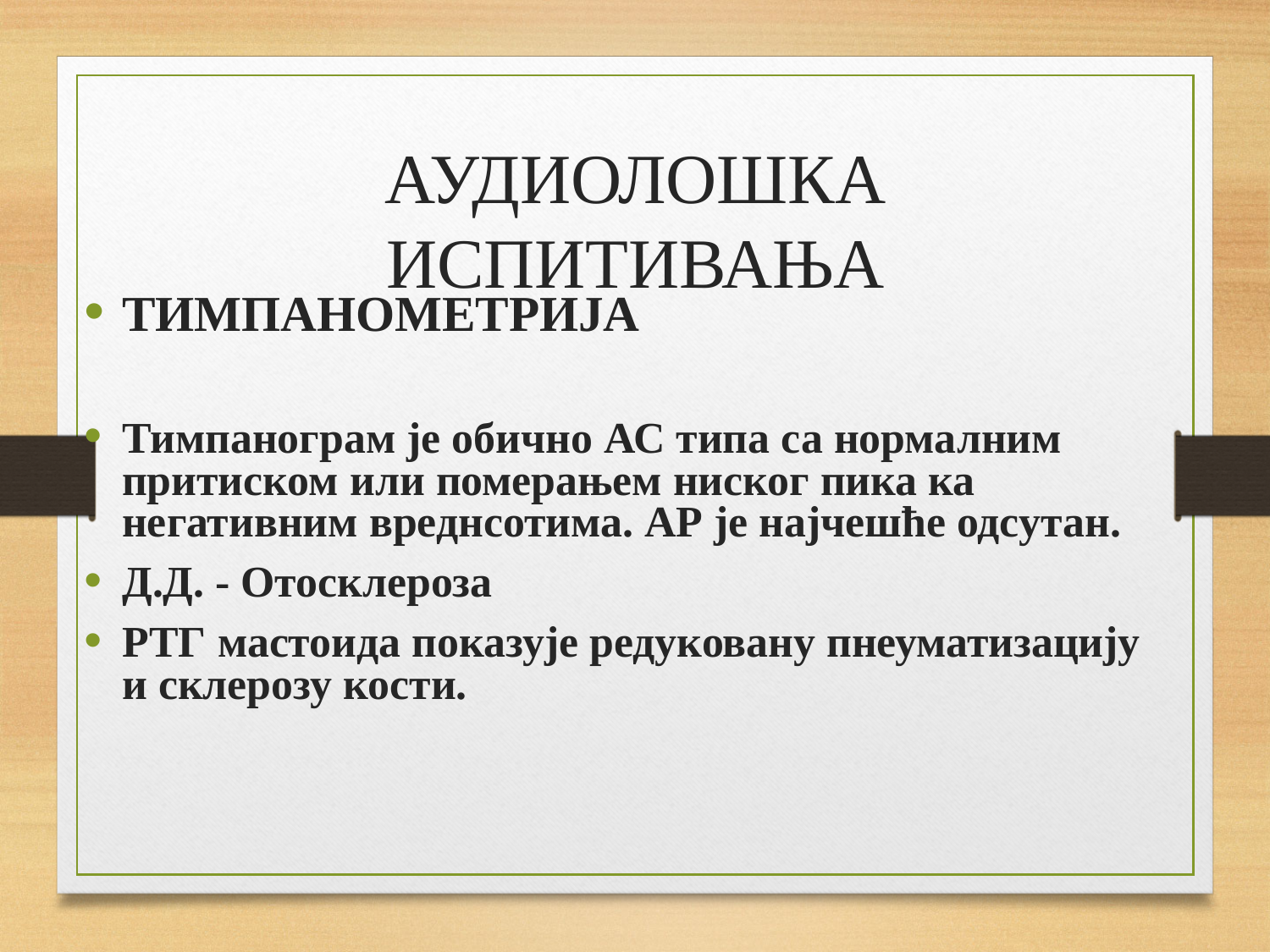

# АУДИОЛОШКА ИСПИТИВАЊА
ТИМПАНОМЕТРИЈА

Тимпанограм је обично АС типа са нормалним притиском или померањем ниског пика ка негативним вреднсотима. АР је најчешће одсутан.
Д.Д. - Отосклероза
РТГ мастоида показује редуковану пнеуматизацију и склерозу кости.